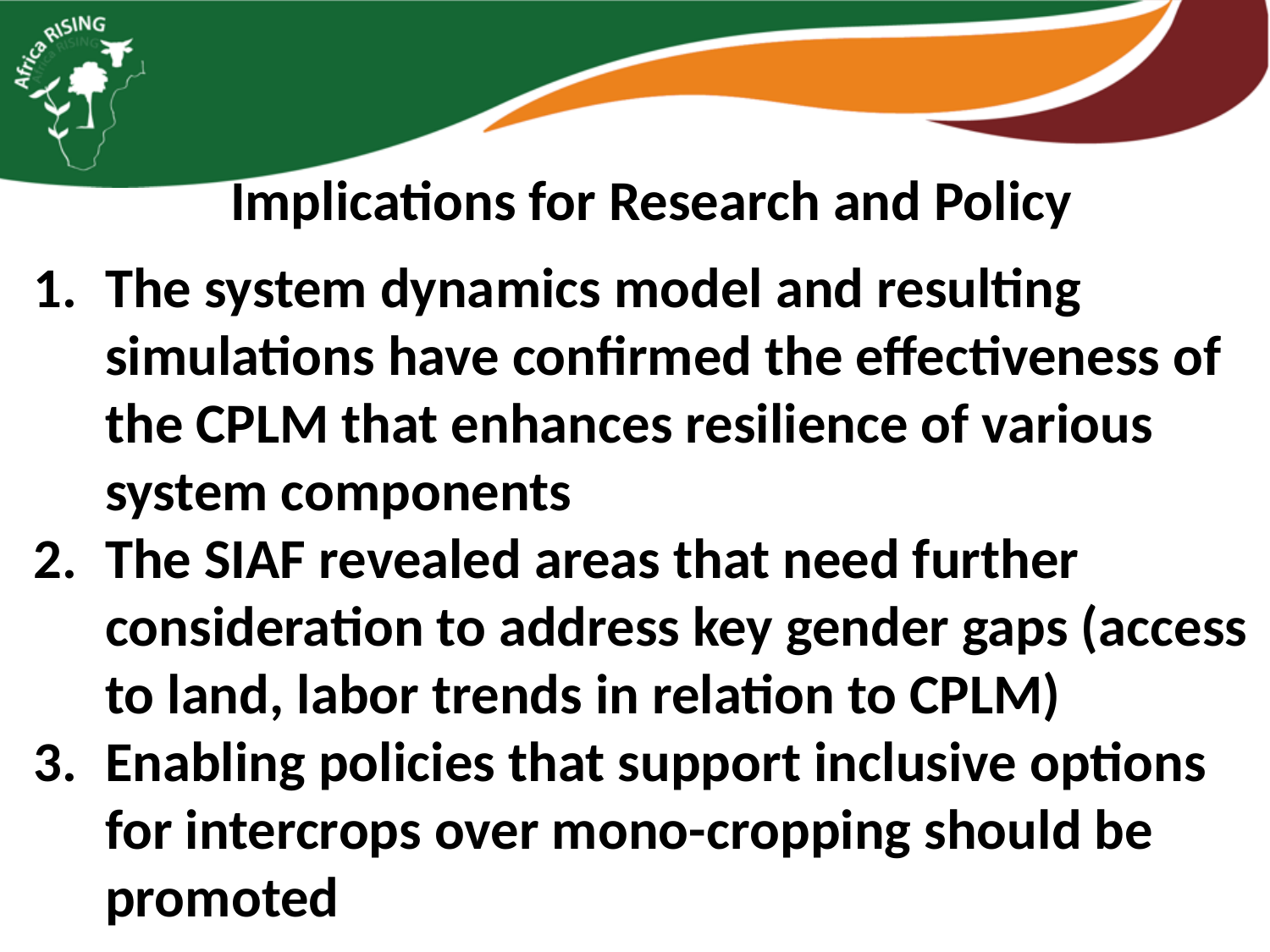

# Implications for Research and Policy
The system dynamics model and resulting simulations have confirmed the effectiveness of the CPLM that enhances resilience of various system components
The SIAF revealed areas that need further consideration to address key gender gaps (access to land, labor trends in relation to CPLM)
Enabling policies that support inclusive options for intercrops over mono-cropping should be promoted